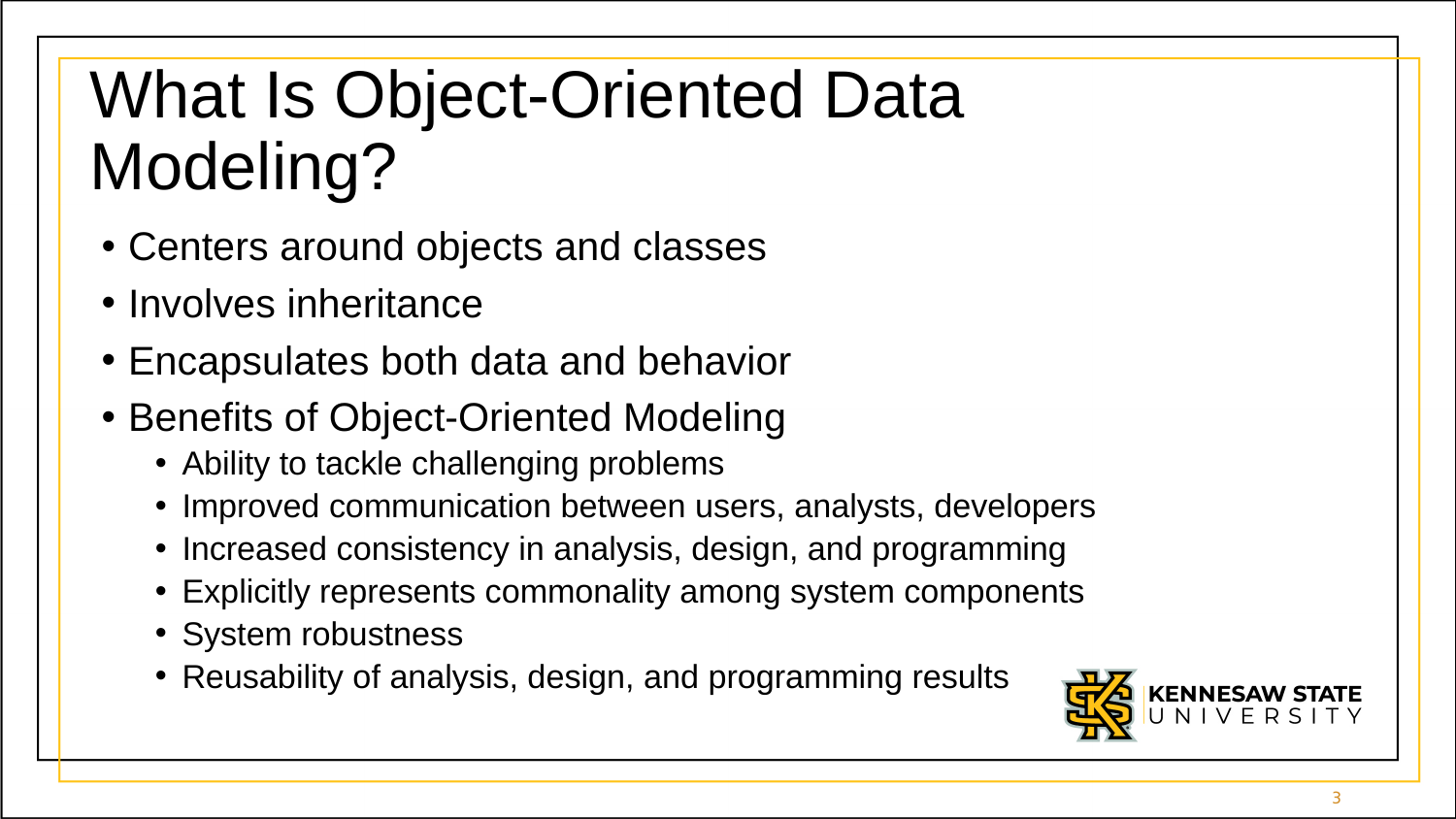

# What Is Object-Oriented Data Modeling?
Centers around objects and classes
Involves inheritance
Encapsulates both data and behavior
Benefits of Object-Oriented Modeling
Ability to tackle challenging problems
Improved communication between users, analysts, developers
Increased consistency in analysis, design, and programming
Explicitly represents commonality among system components
System robustness
Reusability of analysis, design, and programming results
3